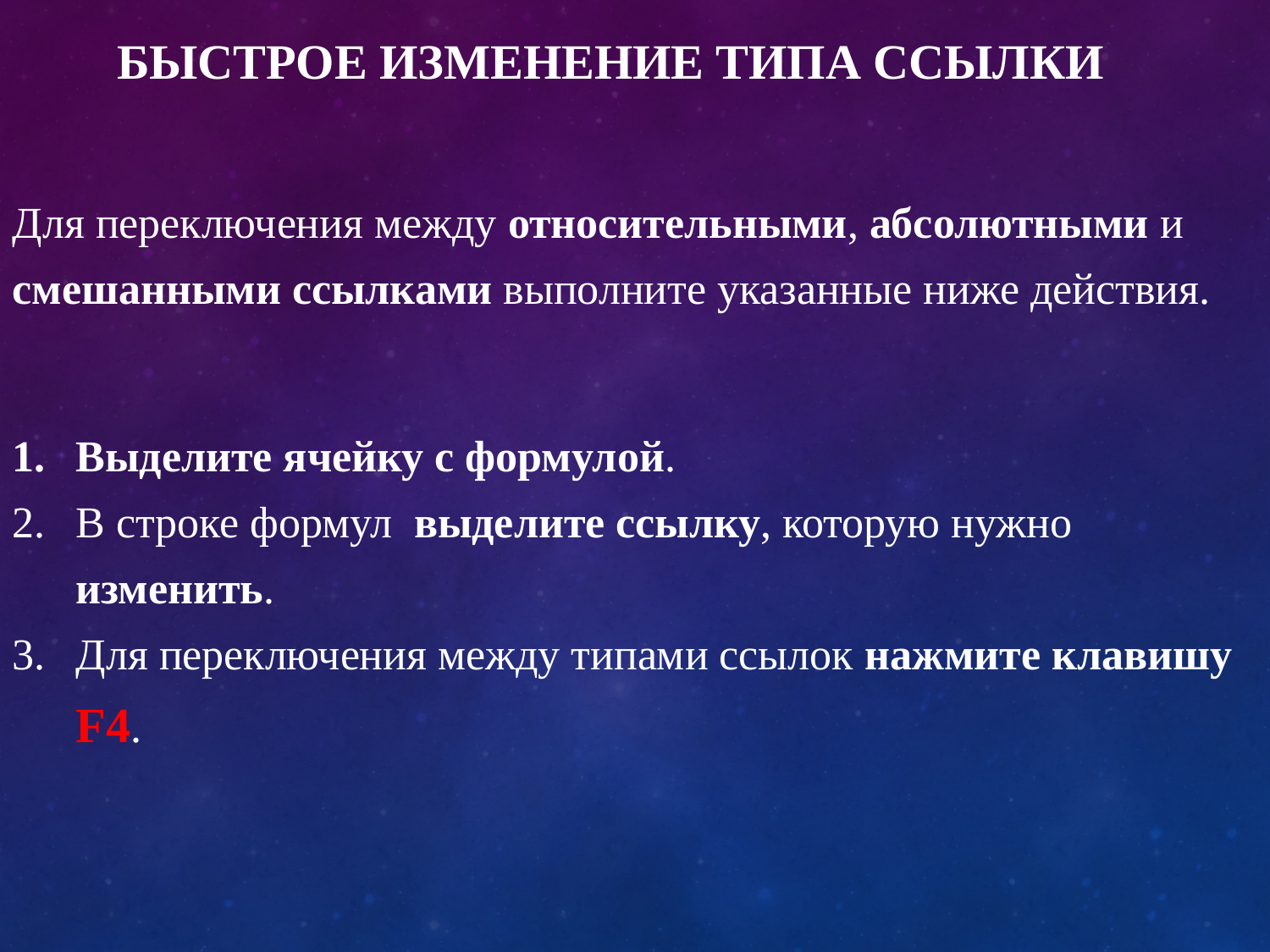

# Быстрое изменение типа ссылки

Для переключения между относительными, абсолютными и смешанными ссылками выполните указанные ниже действия.

Выделите ячейку с формулой.
В строке формул  выделите ссылку, которую нужно изменить.
Для переключения между типами ссылок нажмите клавишу F4.